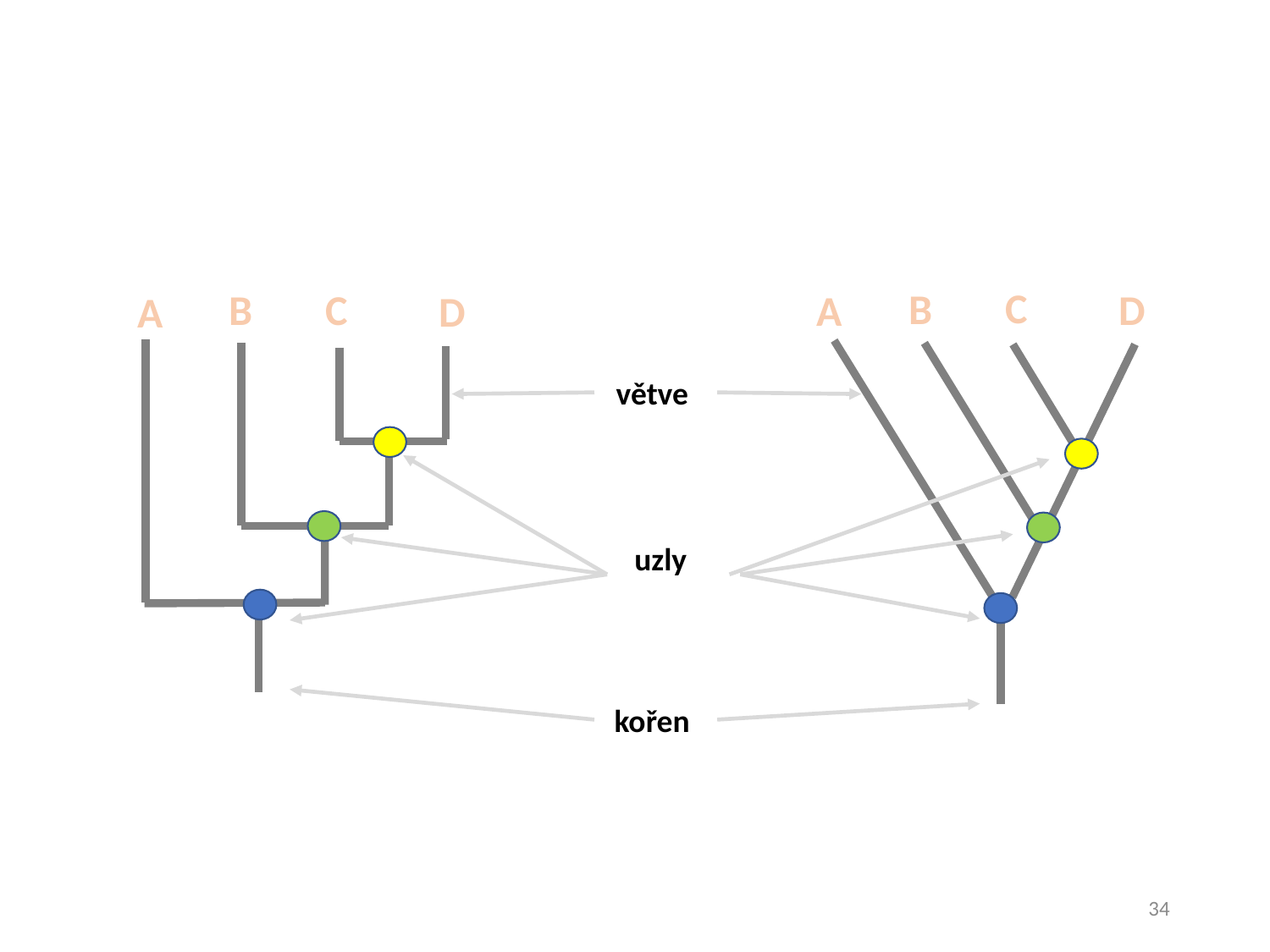

C
B
D
A

C
B
D
A

uzly
větve
kořen
34